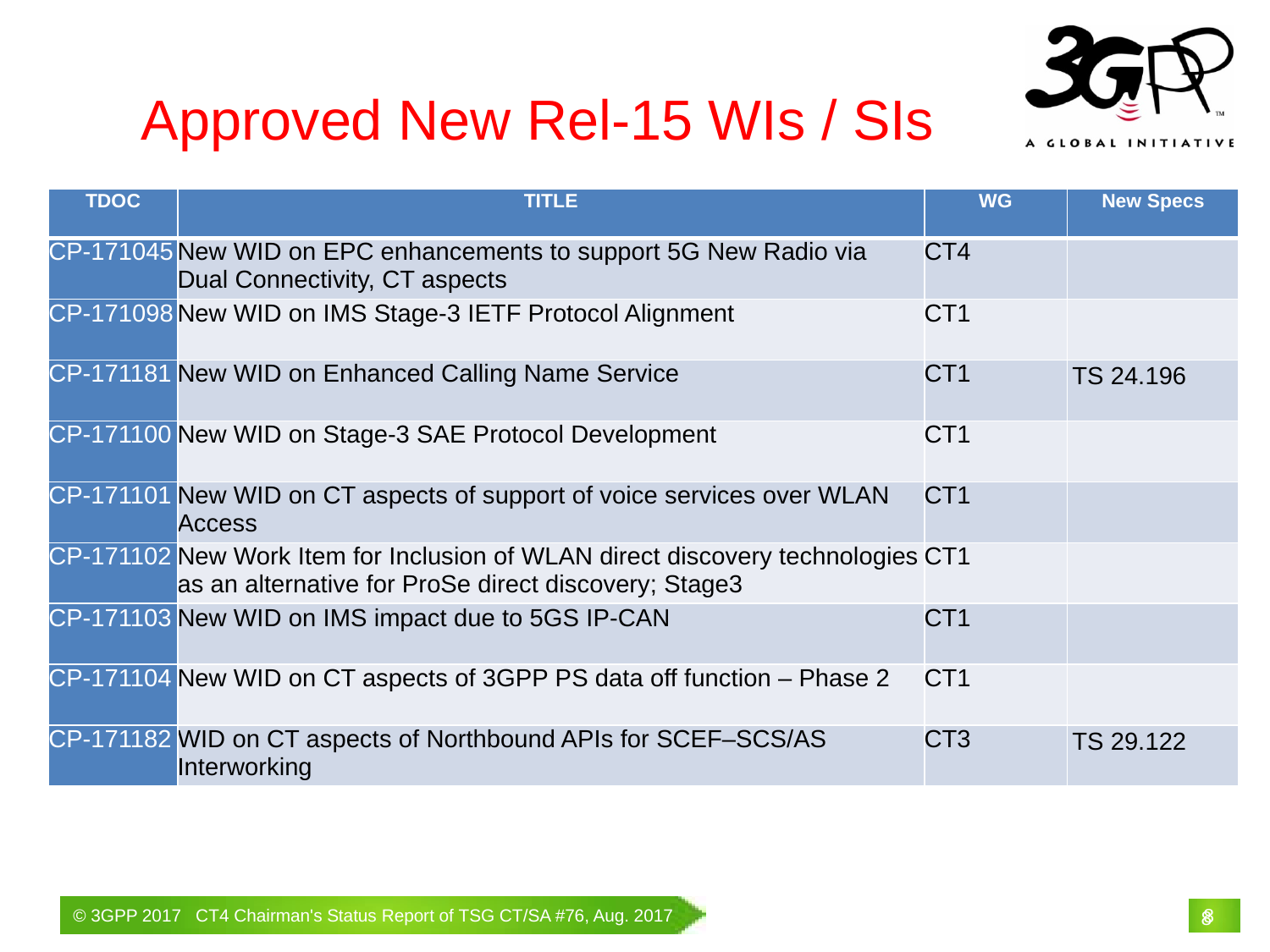

Approved New Rel-15 WIs / SIs
| TDOC | TITLE | WG | New Specs |
| --- | --- | --- | --- |
| CP-171045 | New WID on EPC enhancements to support 5G New Radio via Dual Connectivity, CT aspects | CT4 |  |
| CP-171098 | New WID on IMS Stage-3 IETF Protocol Alignment | CT1 |  |
| CP-171181 | New WID on Enhanced Calling Name Service | CT1 | TS 24.196 |
| CP-171100 | New WID on Stage-3 SAE Protocol Development | CT1 |  |
| CP-171101 | New WID on CT aspects of support of voice services over WLAN Access | CT1 |  |
| CP-171102 | New Work Item for Inclusion of WLAN direct discovery technologies as an alternative for ProSe direct discovery; Stage3 | CT1 |  |
| CP-171103 | New WID on IMS impact due to 5GS IP-CAN | CT1 |  |
| CP-171104 | New WID on CT aspects of 3GPP PS data off function – Phase 2 | CT1 |  |
| CP-171182 | WID on CT aspects of Northbound APIs for SCEF–SCS/AS Interworking | CT3 | TS 29.122 |

# 8